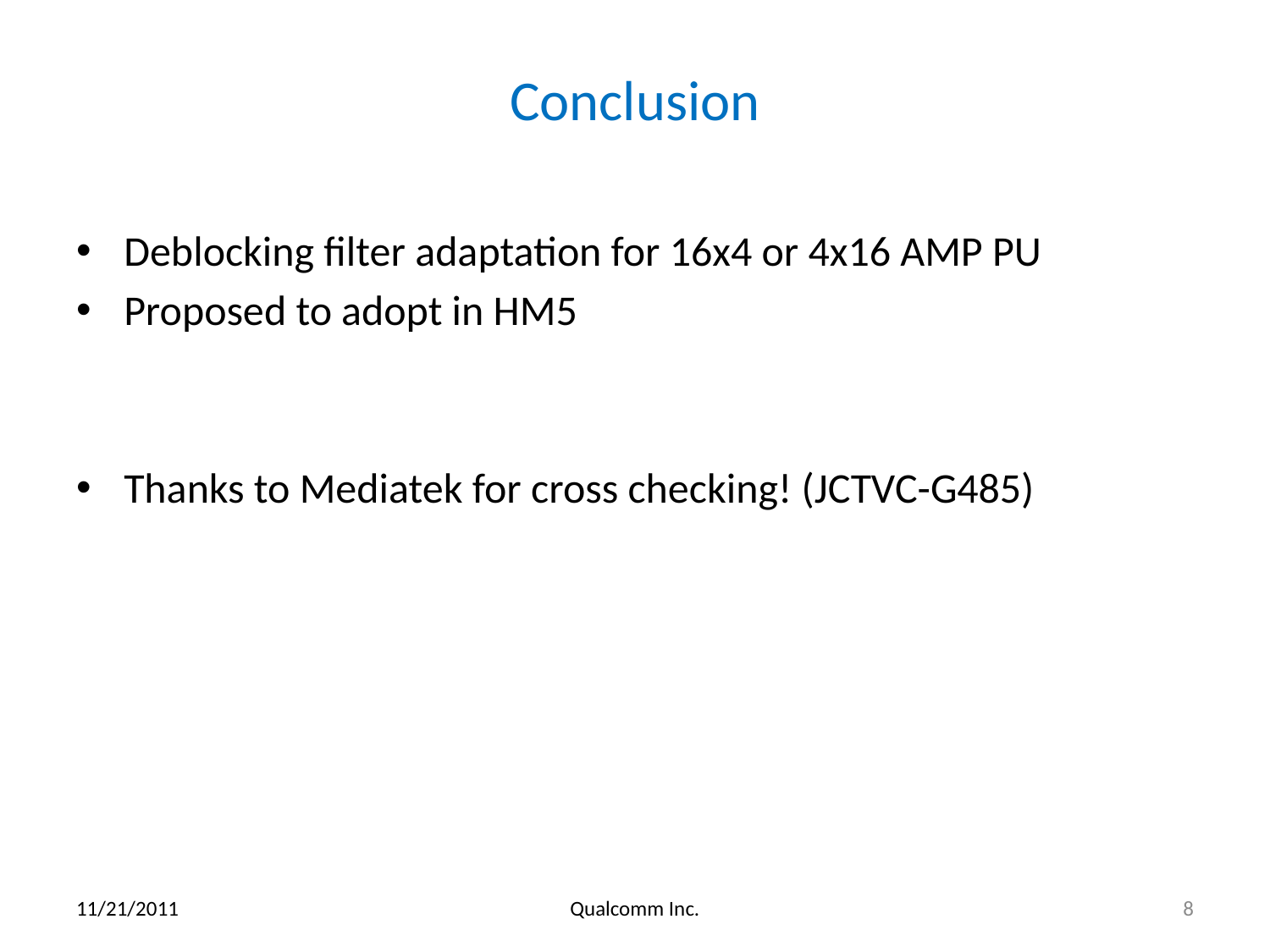

# Conclusion

Deblocking filter adaptation for 16x4 or 4x16 AMP PU
Proposed to adopt in HM5

Thanks to Mediatek for cross checking! (JCTVC-G485)
11/21/2011
Qualcomm Inc.
8